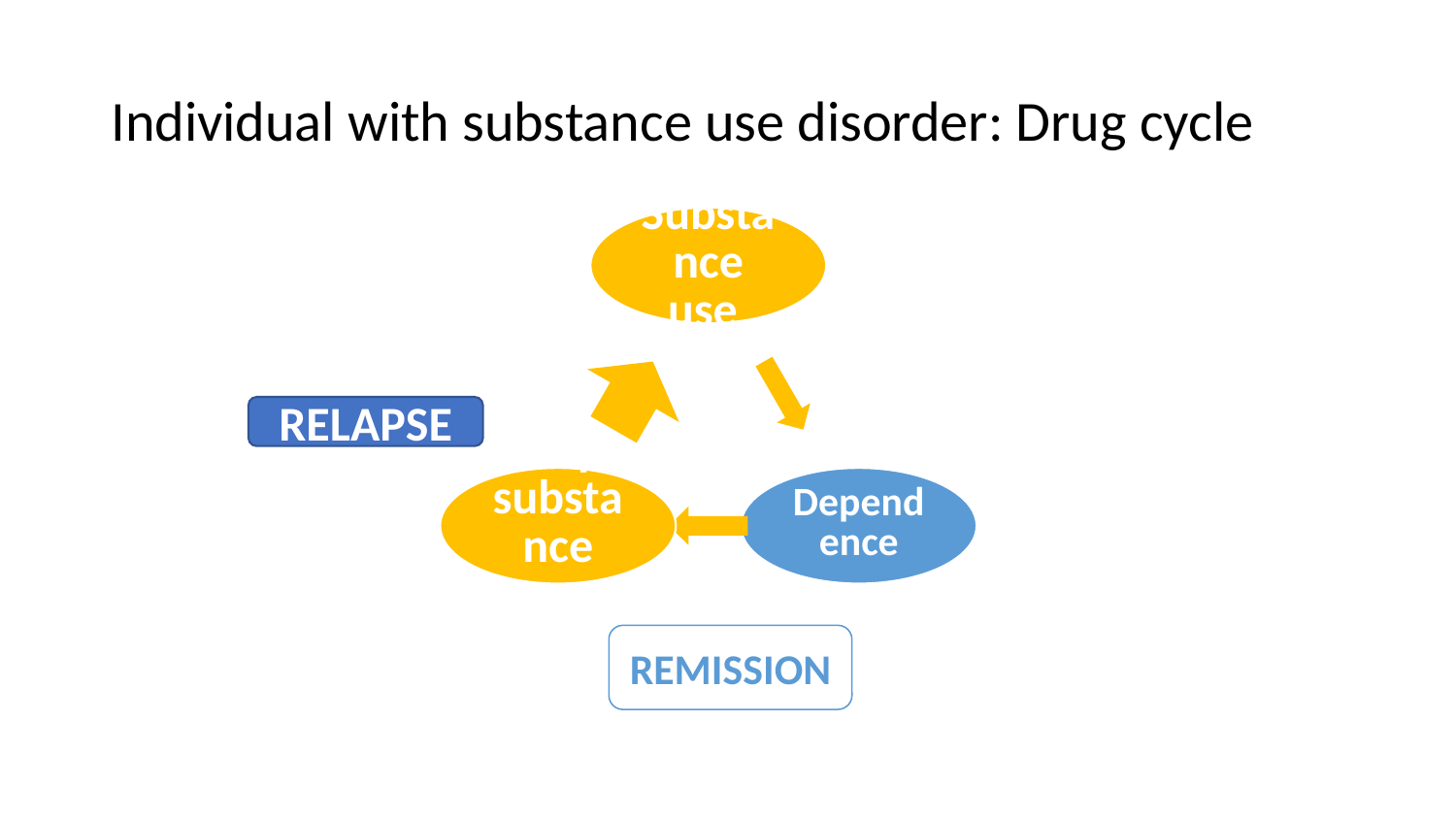

# Individual with substance use disorder: Drug cycle
Substance use
Dependence
Stop substance use
RELAPSE
REMISSION